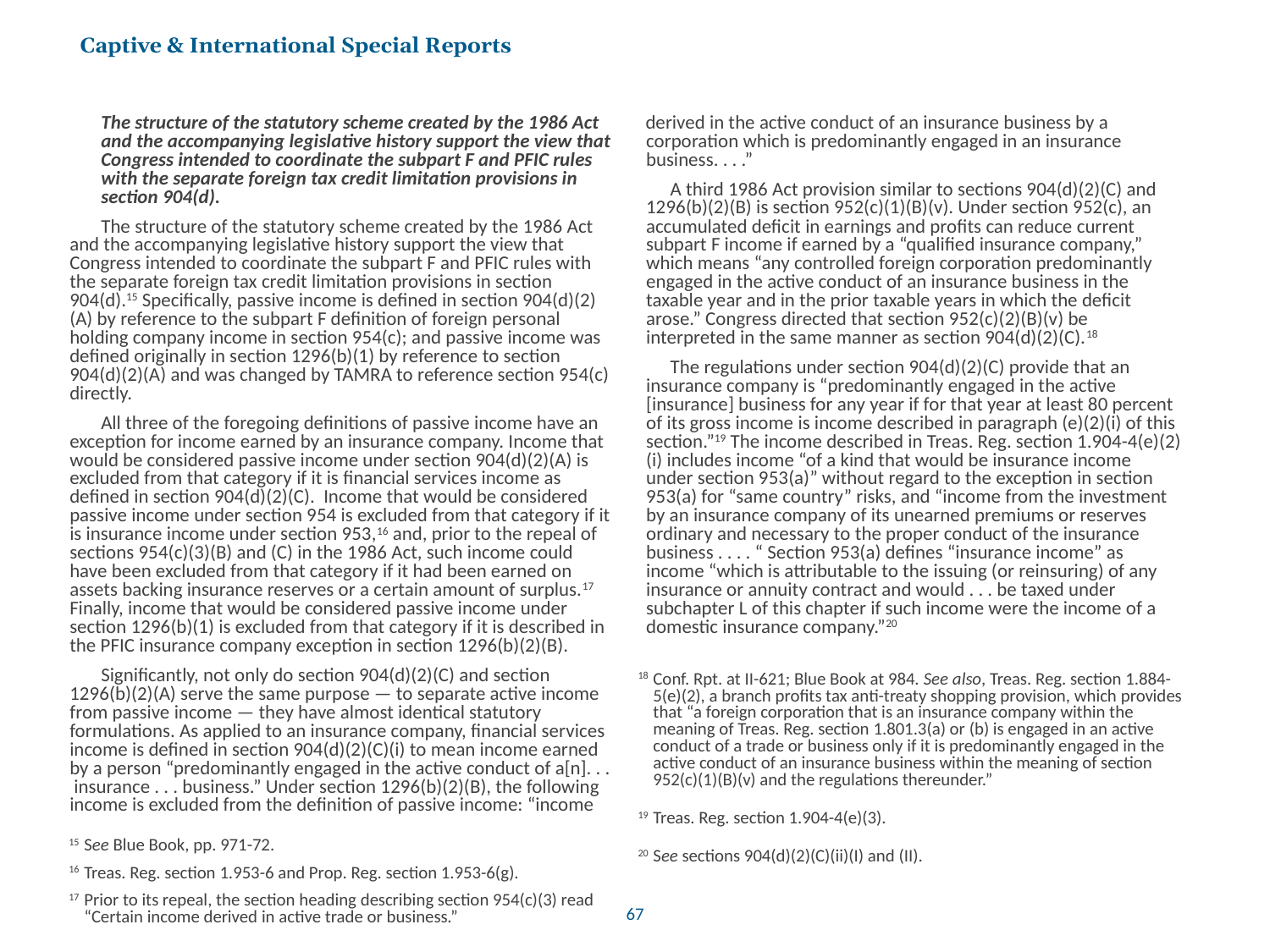

# Captive & International Special Reports
The structure of the statutory scheme created by the 1986 Act and the accompanying legislative history support the view that Congress intended to coordinate the subpart F and PFIC rules with the separate foreign tax credit limitation provisions in section 904(d).
The structure of the statutory scheme created by the 1986 Act and the accompanying legislative history support the view that Congress intended to coordinate the subpart F and PFIC rules with the separate foreign tax credit limitation provisions in section 904(d).15 Specifically, passive income is defined in section 904(d)(2)(A) by reference to the subpart F definition of foreign personal holding company income in section 954(c); and passive income was defined originally in section 1296(b)(1) by reference to section 904(d)(2)(A) and was changed by TAMRA to reference section 954(c) directly.
All three of the foregoing definitions of passive income have an exception for income earned by an insurance company. Income that would be considered passive income under section 904(d)(2)(A) is excluded from that category if it is financial services income as defined in section 904(d)(2)(C).  Income that would be considered passive income under section 954 is excluded from that category if it is insurance income under section 953,16 and, prior to the repeal of sections 954(c)(3)(B) and (C) in the 1986 Act, such income could have been excluded from that category if it had been earned on assets backing insurance reserves or a certain amount of surplus.17 Finally, income that would be considered passive income under section 1296(b)(1) is excluded from that category if it is described in the PFIC insurance company exception in section 1296(b)(2)(B).
Significantly, not only do section 904(d)(2)(C) and section 1296(b)(2)(A) serve the same purpose — to separate active income from passive income — they have almost identical statutory formulations. As applied to an insurance company, financial services income is defined in section 904(d)(2)(C)(i) to mean income earned by a person “predominantly engaged in the active conduct of a[n]. . .  insurance . . . business.” Under section 1296(b)(2)(B), the following income is excluded from the definition of passive income: “income
15	See Blue Book, pp. 971-72.
16	Treas. Reg. section 1.953-6 and Prop. Reg. section 1.953-6(g).
17	Prior to its repeal, the section heading describing section 954(c)(3) read “Certain income derived in active trade or business.”

derived in the active conduct of an insurance business by a corporation which is predominantly engaged in an insurance business. . . .”
A third 1986 Act provision similar to sections 904(d)(2)(C) and 1296(b)(2)(B) is section 952(c)(1)(B)(v). Under section 952(c), an accumulated deficit in earnings and profits can reduce current subpart F income if earned by a “qualified insurance company,” which means “any controlled foreign corporation predominantly engaged in the active conduct of an insurance business in the taxable year and in the prior taxable years in which the deficit arose.” Congress directed that section 952(c)(2)(B)(v) be interpreted in the same manner as section 904(d)(2)(C).18
The regulations under section 904(d)(2)(C) provide that an insurance company is “predominantly engaged in the active [insurance] business for any year if for that year at least 80 percent of its gross income is income described in paragraph (e)(2)(i) of this section.”19 The income described in Treas. Reg. section 1.904-4(e)(2)(i) includes income “of a kind that would be insurance income under section 953(a)” without regard to the exception in section 953(a) for “same country” risks, and “income from the investment by an insurance company of its unearned premiums or reserves ordinary and necessary to the proper conduct of the insurance business . . . . “ Section 953(a) defines “insurance income” as income “which is attributable to the issuing (or reinsuring) of any insurance or annuity contract and would . . . be taxed under subchapter L of this chapter if such income were the income of a domestic insurance company.”20

18	Conf. Rpt. at II-621; Blue Book at 984. See also, Treas. Reg. section 1.884-5(e)(2), a branch profits tax anti-treaty shopping provision, which provides that “a foreign corporation that is an insurance company within the meaning of Treas. Reg. section 1.801.3(a) or (b) is engaged in an active conduct of a trade or business only if it is predominantly engaged in the active conduct of an insurance business within the meaning of section 952(c)(1)(B)(v) and the regulations thereunder.”
19	Treas. Reg. section 1.904-4(e)(3).
20	See sections 904(d)(2)(C)(ii)(I) and (II).

67